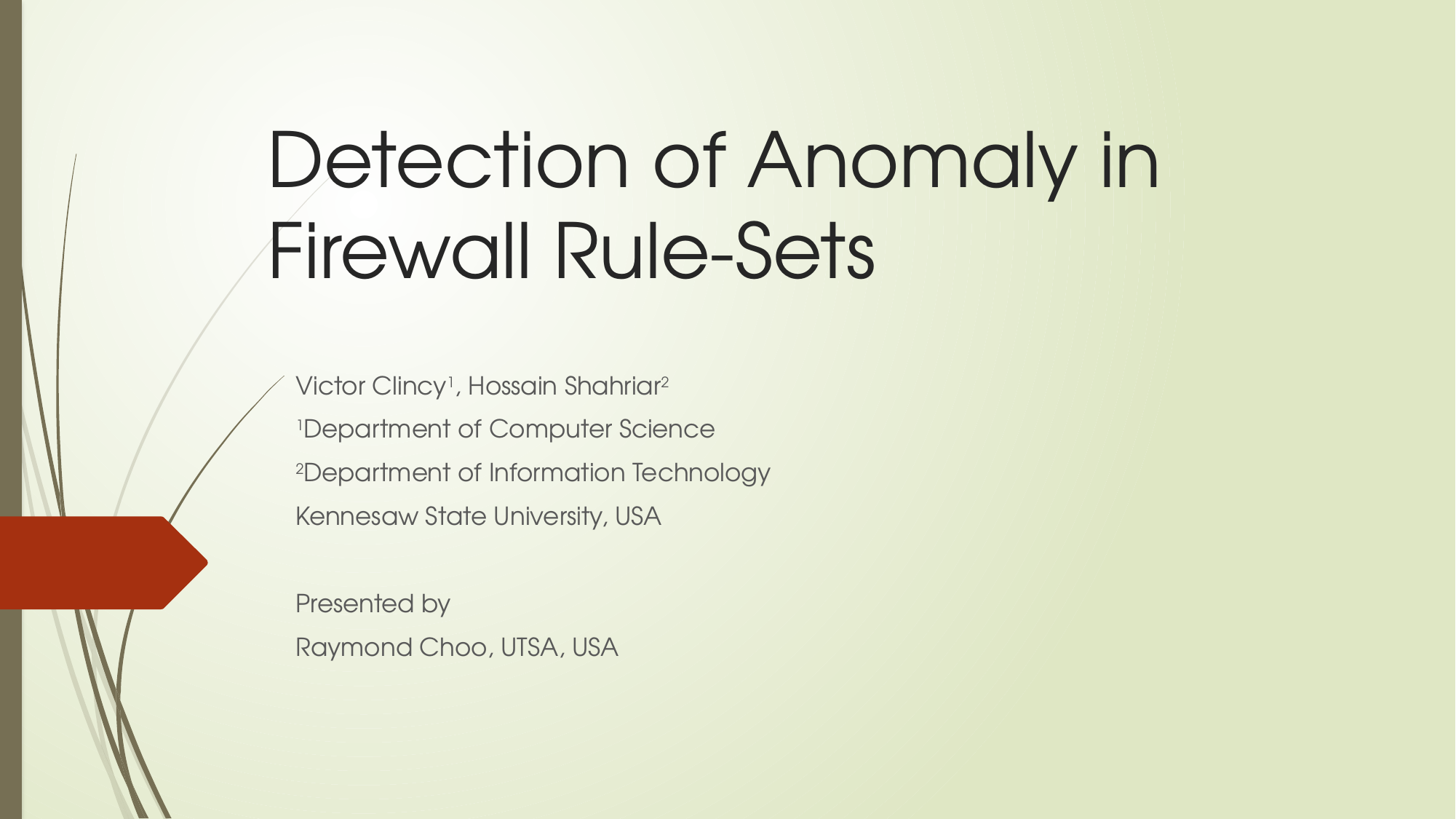

# Detection of Anomaly in Firewall Rule-Sets
Victor Clincy1, Hossain Shahriar2
1Department of Computer Science
2Department of Information Technology
Kennesaw State University, USA

Presented by
Raymond Choo, UTSA, USA